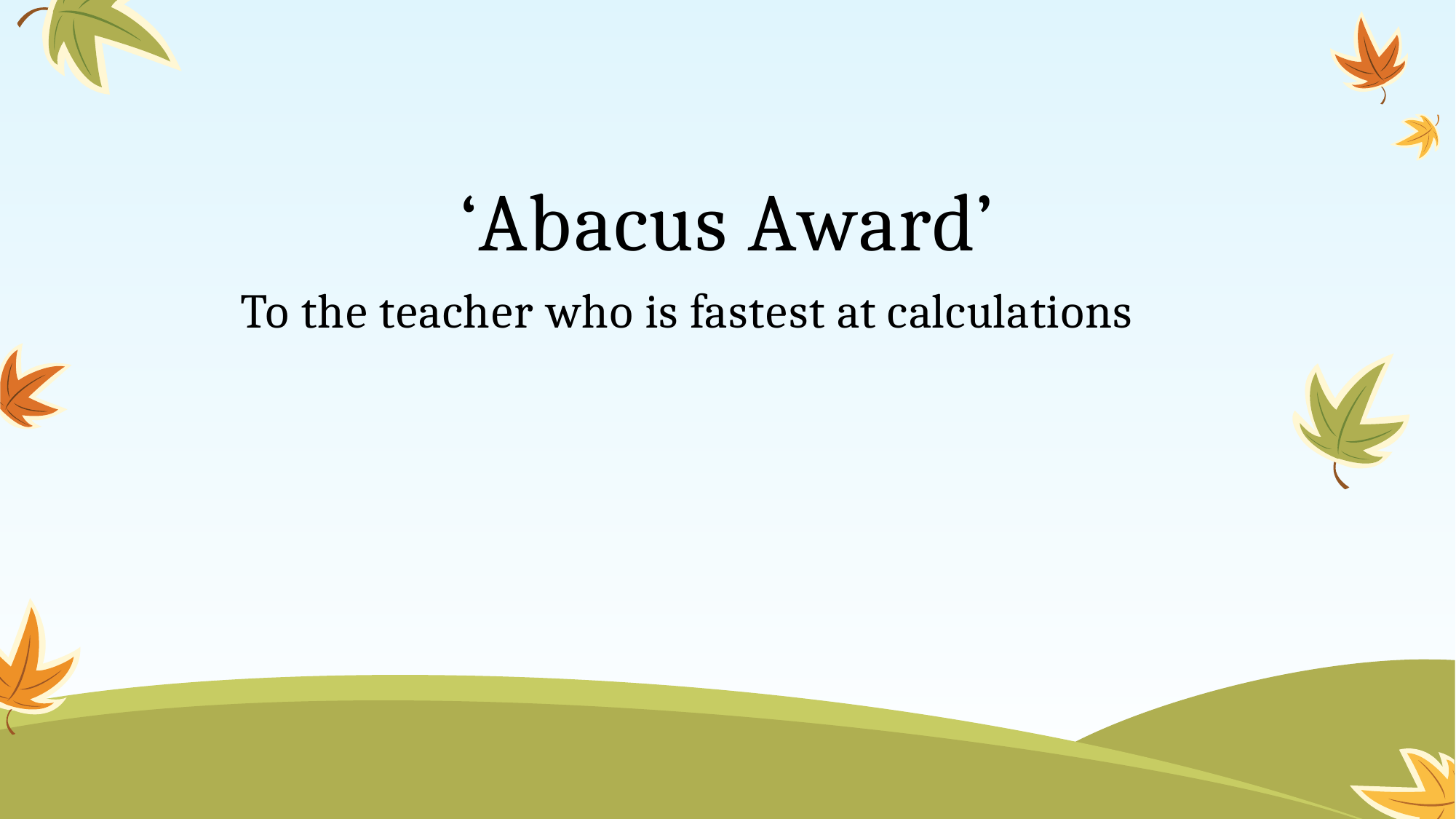

# ‘Abacus Award’
To the teacher who is fastest at calculations